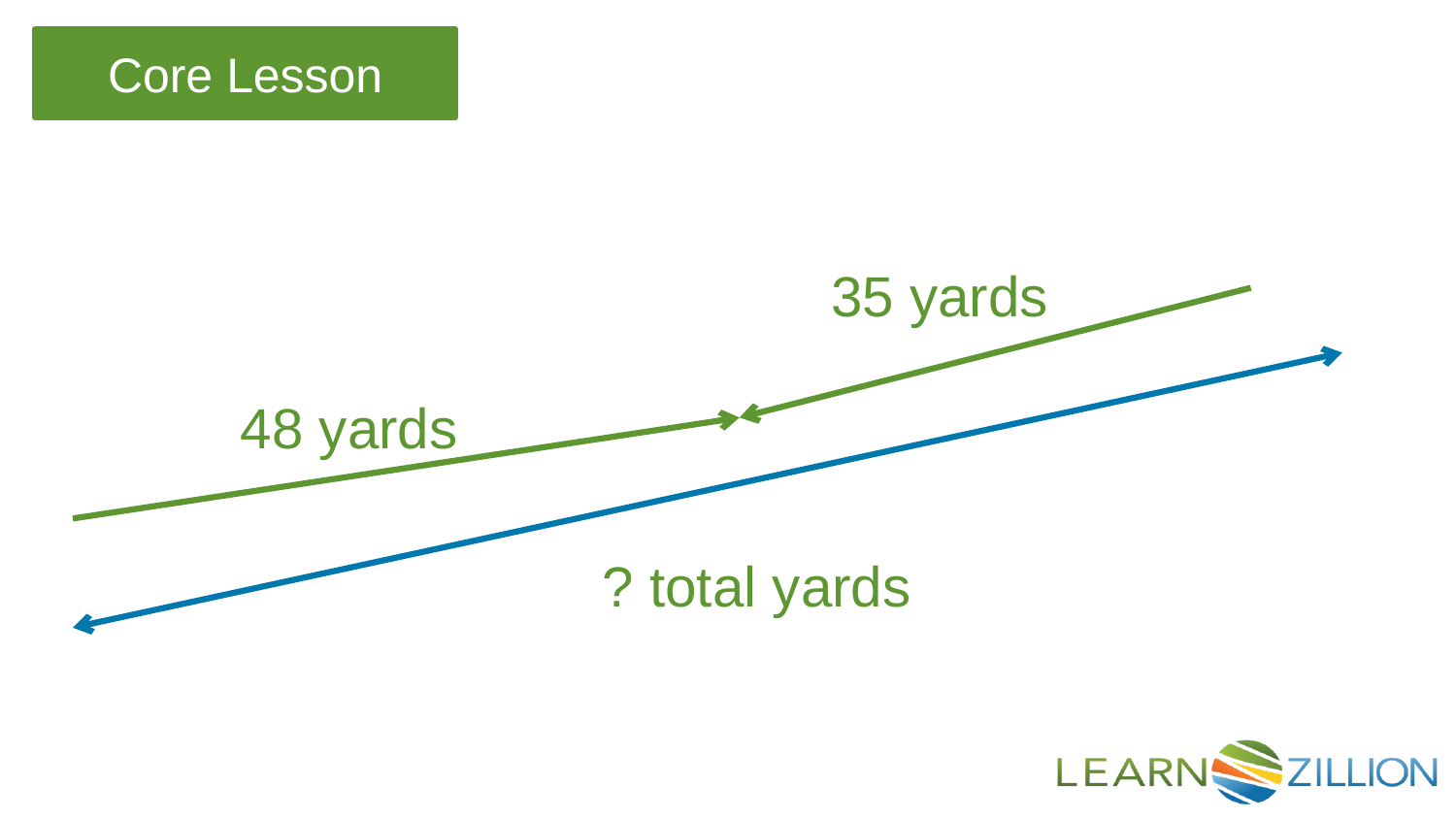

35 yards
48 yards
? total yards